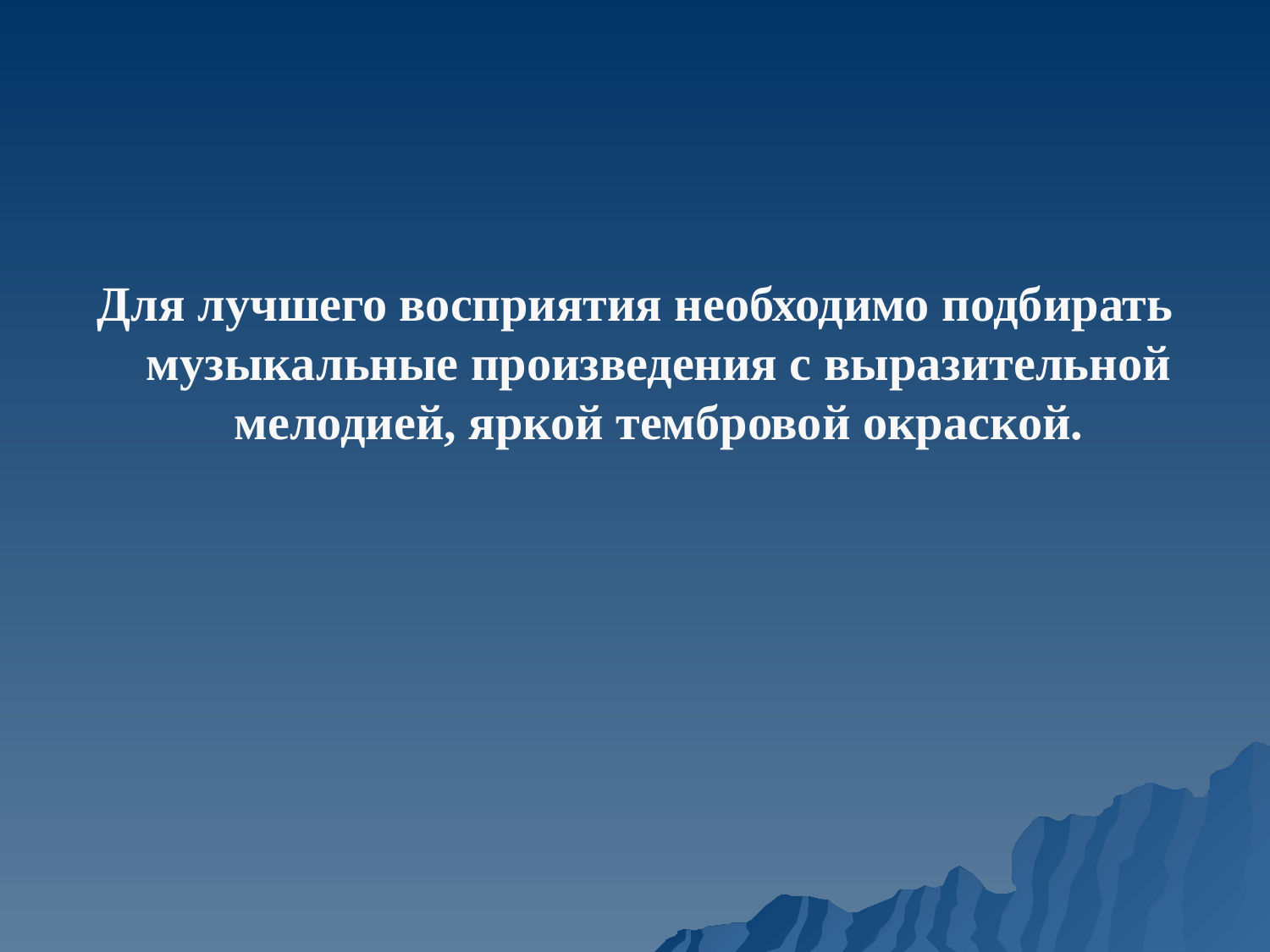

#

Для лучшего восприятия необходимо подбирать музыкальные произведения с выразительной мелодией, яркой тембровой окраской.